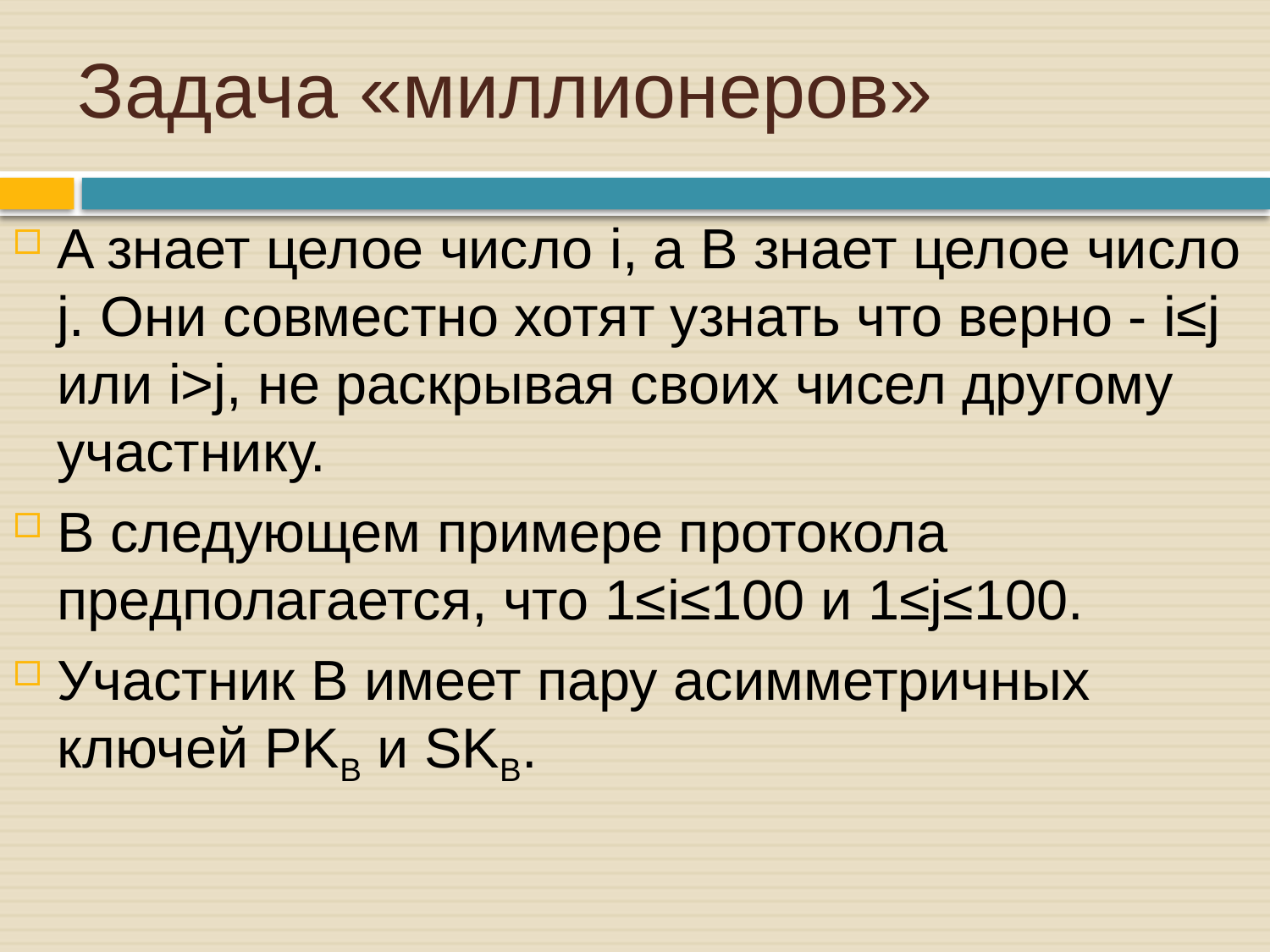

# Задача «миллионеров»
A знает целое число i, а B знает целое число j. Они совместно хотят узнать что верно - i≤j или i>j, не раскрывая своих чисел другому участнику.
В следующем примере протокола предполагается, что 1≤i≤100 и 1≤j≤100.
Участник B имеет пару асимметричных ключей PKB и SKB.